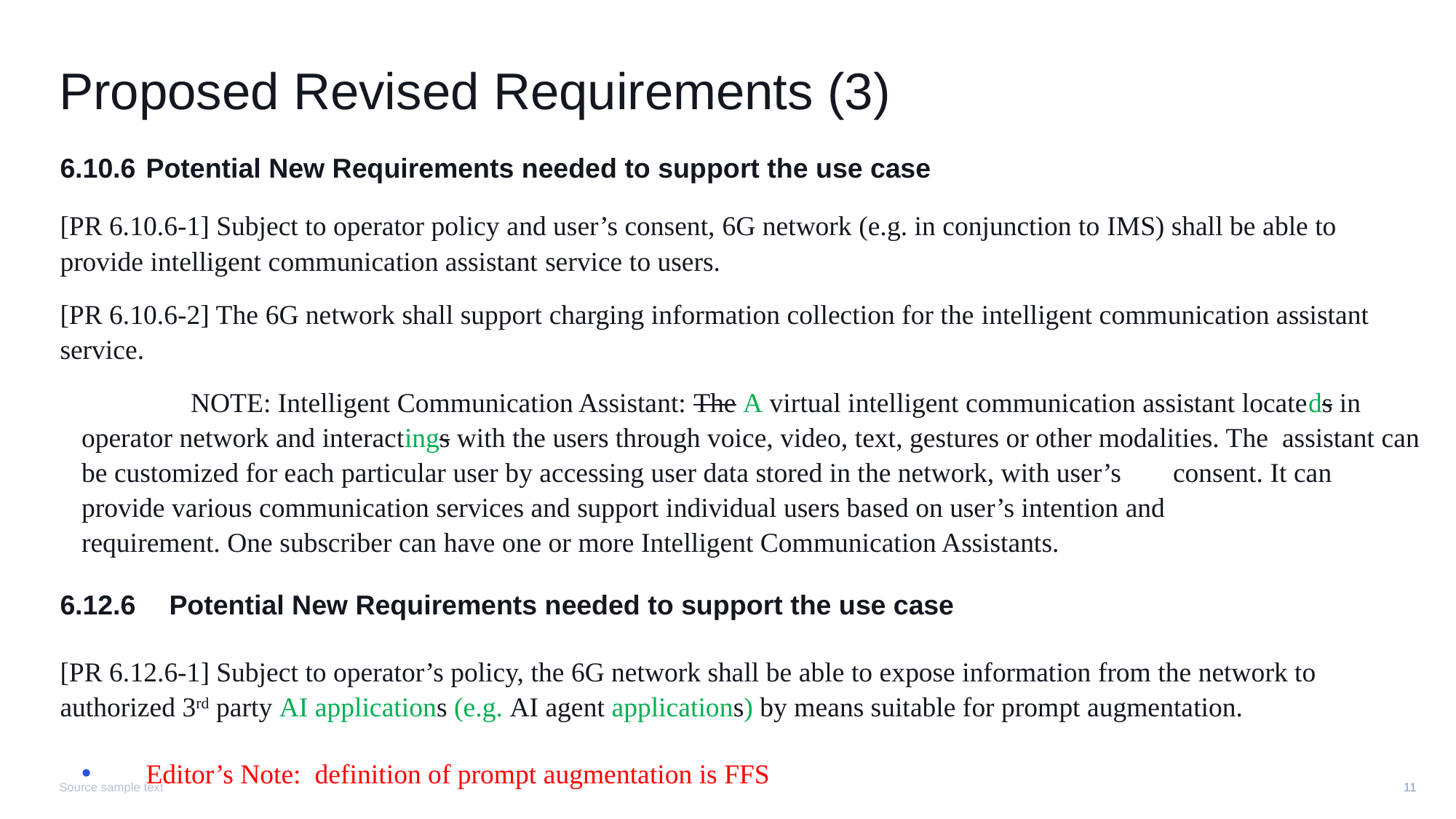

# Proposed Revised Requirements (3)
6.10.6	Potential New Requirements needed to support the use case
[PR 6.10.6-1] Subject to operator policy and user’s consent, 6G network (e.g. in conjunction to IMS) shall be able to provide intelligent communication assistant service to users.
[PR 6.10.6-2] The 6G network shall support charging information collection for the intelligent communication assistant service.
	NOTE: Intelligent Communication Assistant: The A virtual intelligent communication assistant locateds in operator network and interactings with the users through voice, video, text, gestures or other modalities. The 	assistant can be customized for each particular user by accessing user data stored in the network, with user’s 	consent. It can provide various communication services and support individual users based on user’s intention and 	requirement. One subscriber can have one or more Intelligent Communication Assistants.
6.12.6	Potential New Requirements needed to support the use case
[PR 6.12.6-1] Subject to operator’s policy, the 6G network shall be able to expose information from the network to authorized 3rd party AI applications (e.g. AI agent applications) by means suitable for prompt augmentation.
Editor’s Note:  definition of prompt augmentation is FFS

Source sample text